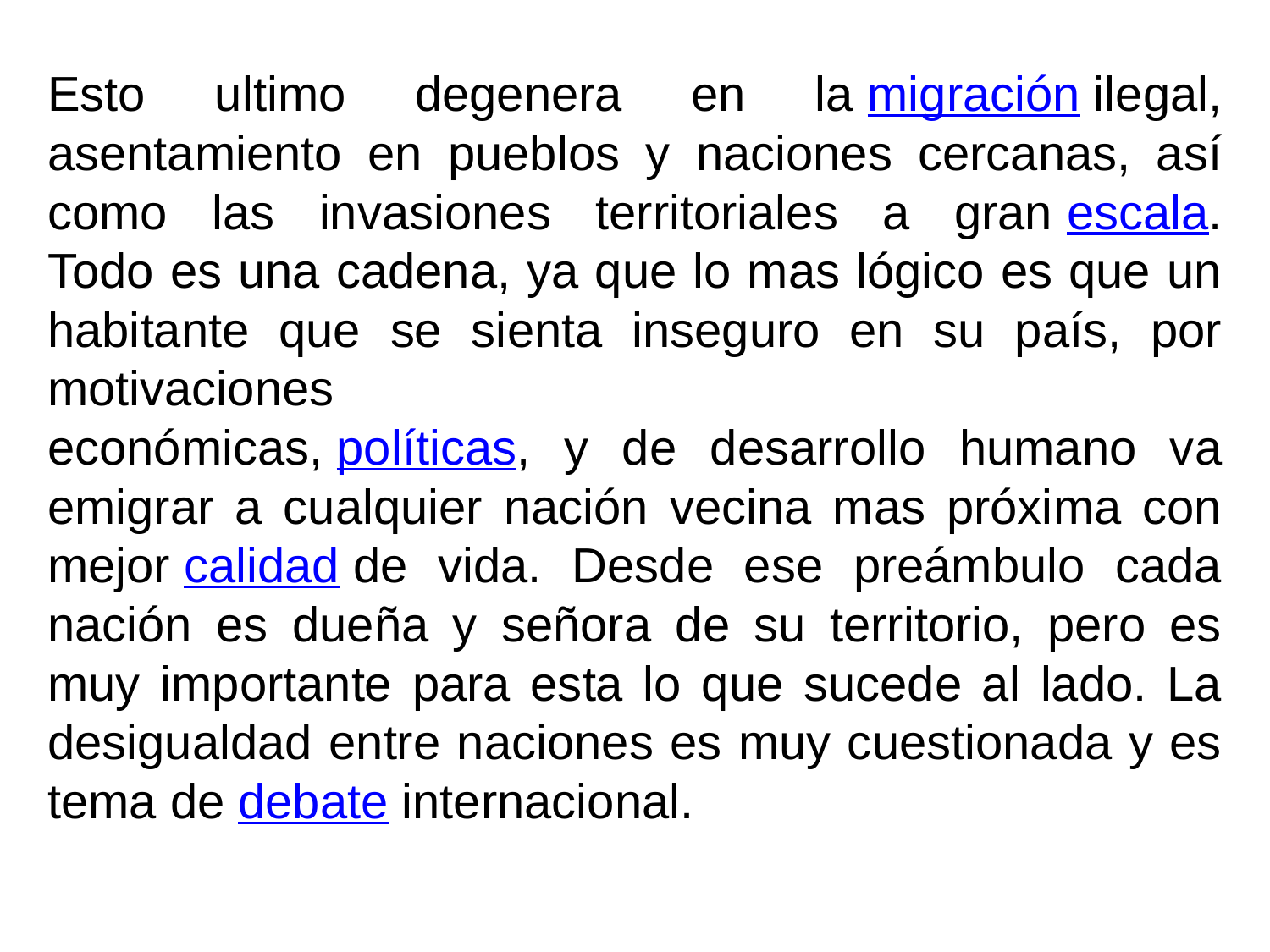

Esto ultimo degenera en la migración ilegal, asentamiento en pueblos y naciones cercanas, así como las invasiones territoriales a gran escala.
Todo es una cadena, ya que lo mas lógico es que un habitante que se sienta inseguro en su país, por motivaciones
económicas, políticas, y de desarrollo humano va emigrar a cualquier nación vecina mas próxima con mejor calidad de vida. Desde ese preámbulo cada nación es dueña y señora de su territorio, pero es muy importante para esta lo que sucede al lado. La desigualdad entre naciones es muy cuestionada y es tema de debate internacional.